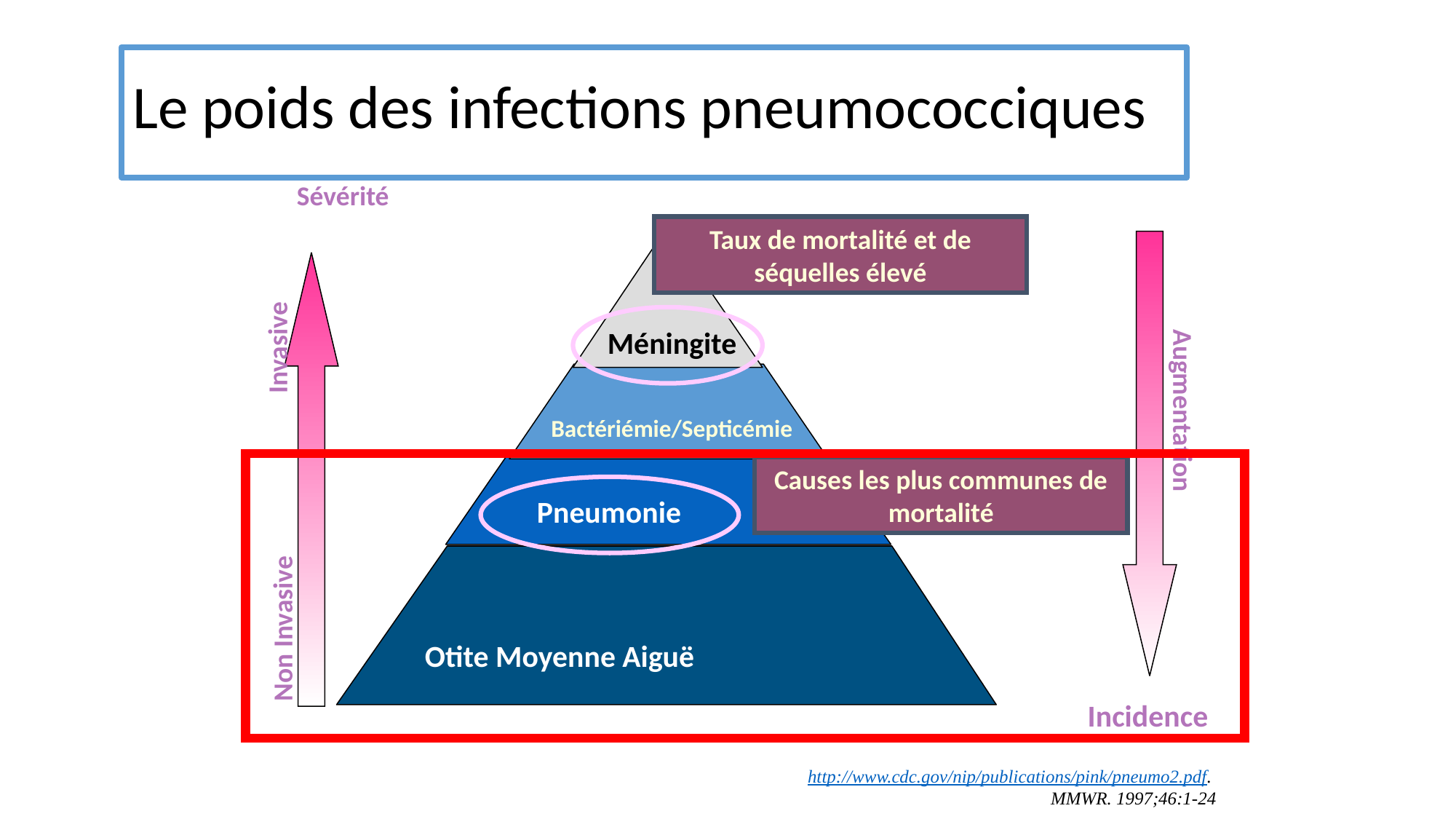

Le poids des infections pneumococciques
Sévérité
Taux de mortalité et de séquelles élevé

Méningite
Invasive

Bactériémie/Septicémie
Augmentation

Causes les plus communes de mortalité

Pneumonie

Non Invasive
Otite Moyenne Aiguë
Incidence
http://www.cdc.gov/nip/publications/pink/pneumo2.pdf.
MMWR. 1997;46:1-24